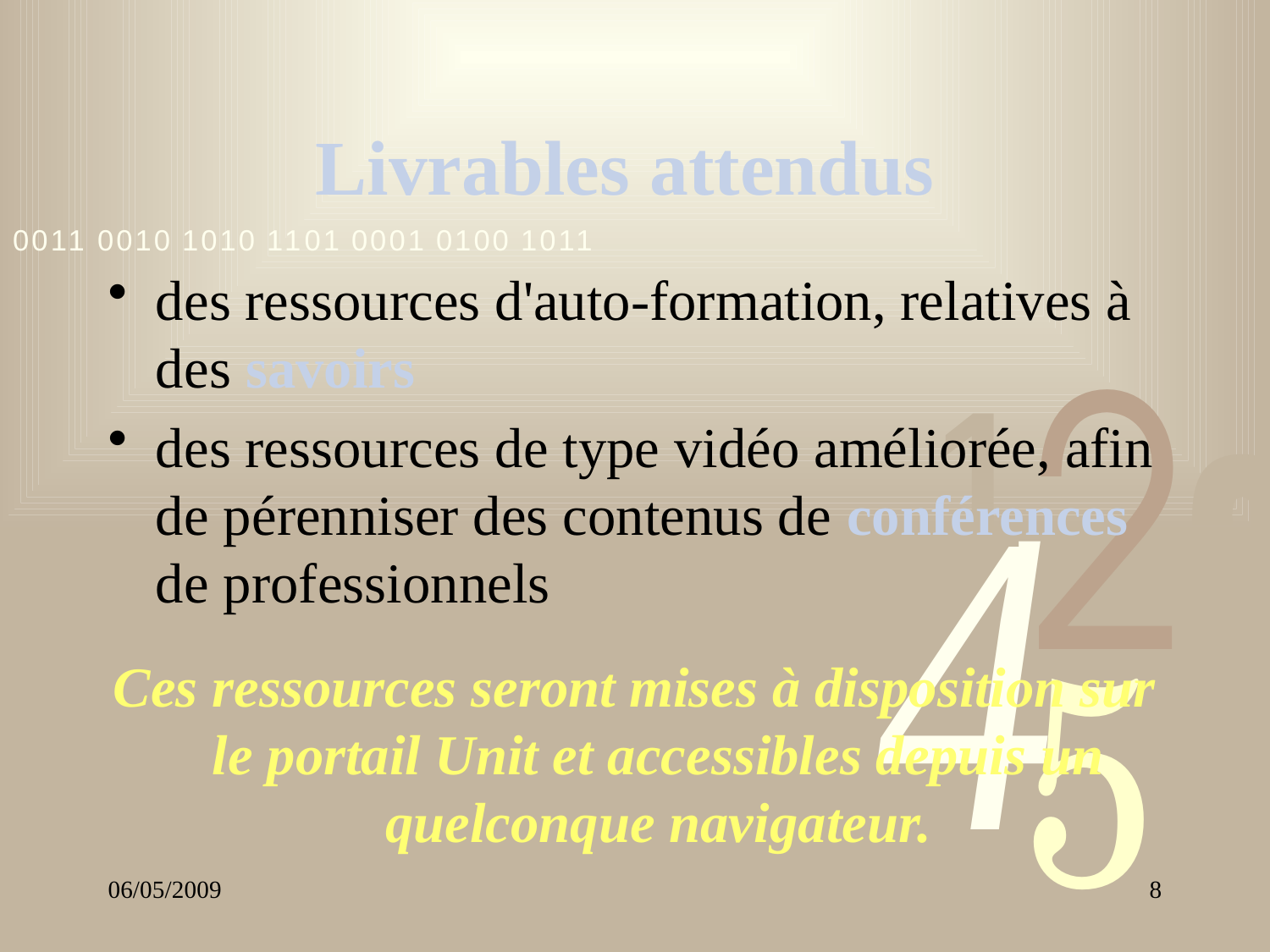

# Livrables attendus
des ressources d'auto-formation, relatives à des savoirs
des ressources de type vidéo améliorée, afin de pérenniser des contenus de conférences de professionnels

Ces ressources seront mises à disposition sur le portail Unit et accessibles depuis un quelconque navigateur.

06/05/2009
8